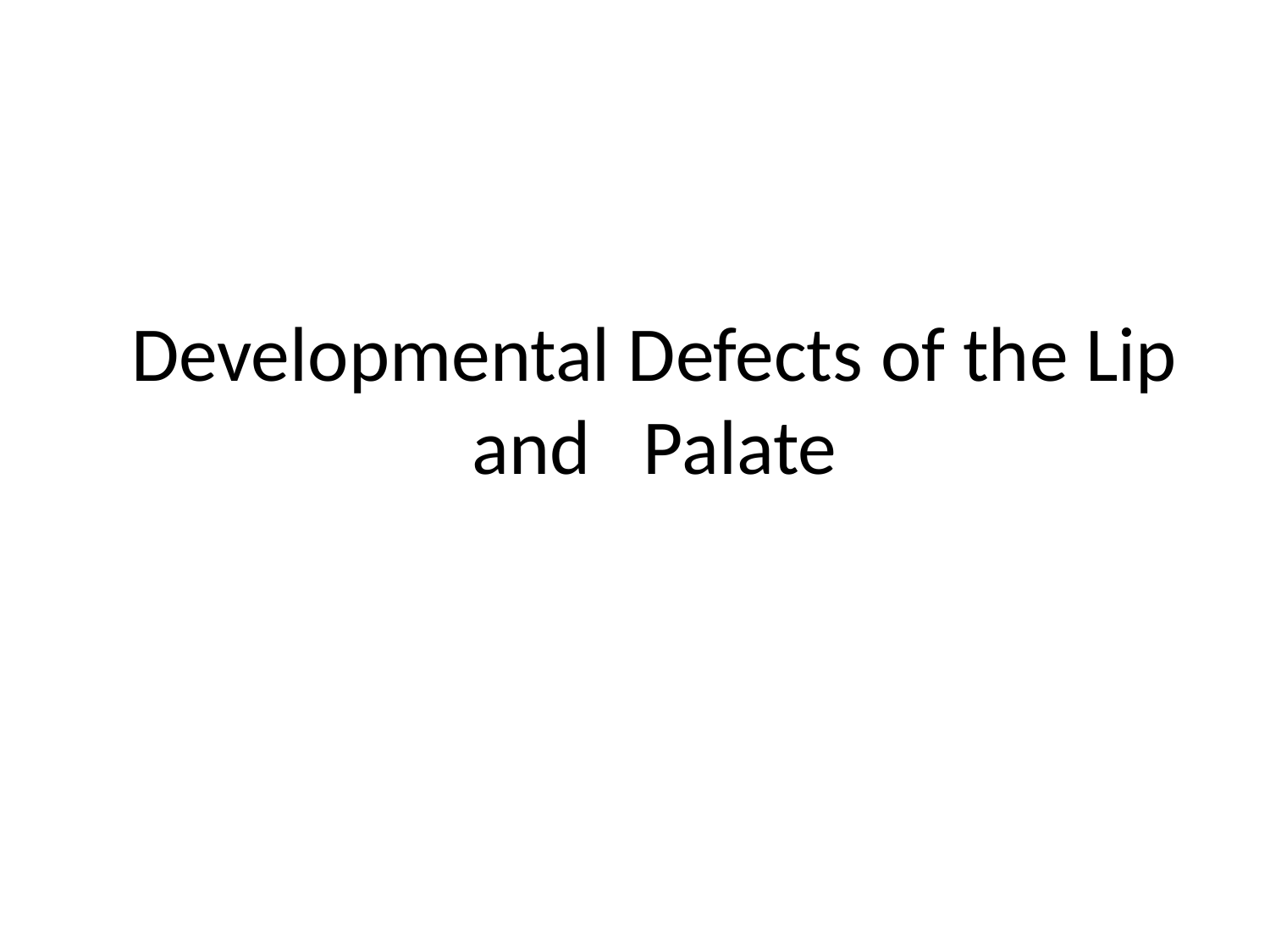

Developmental Defects of the Lip and   Palate